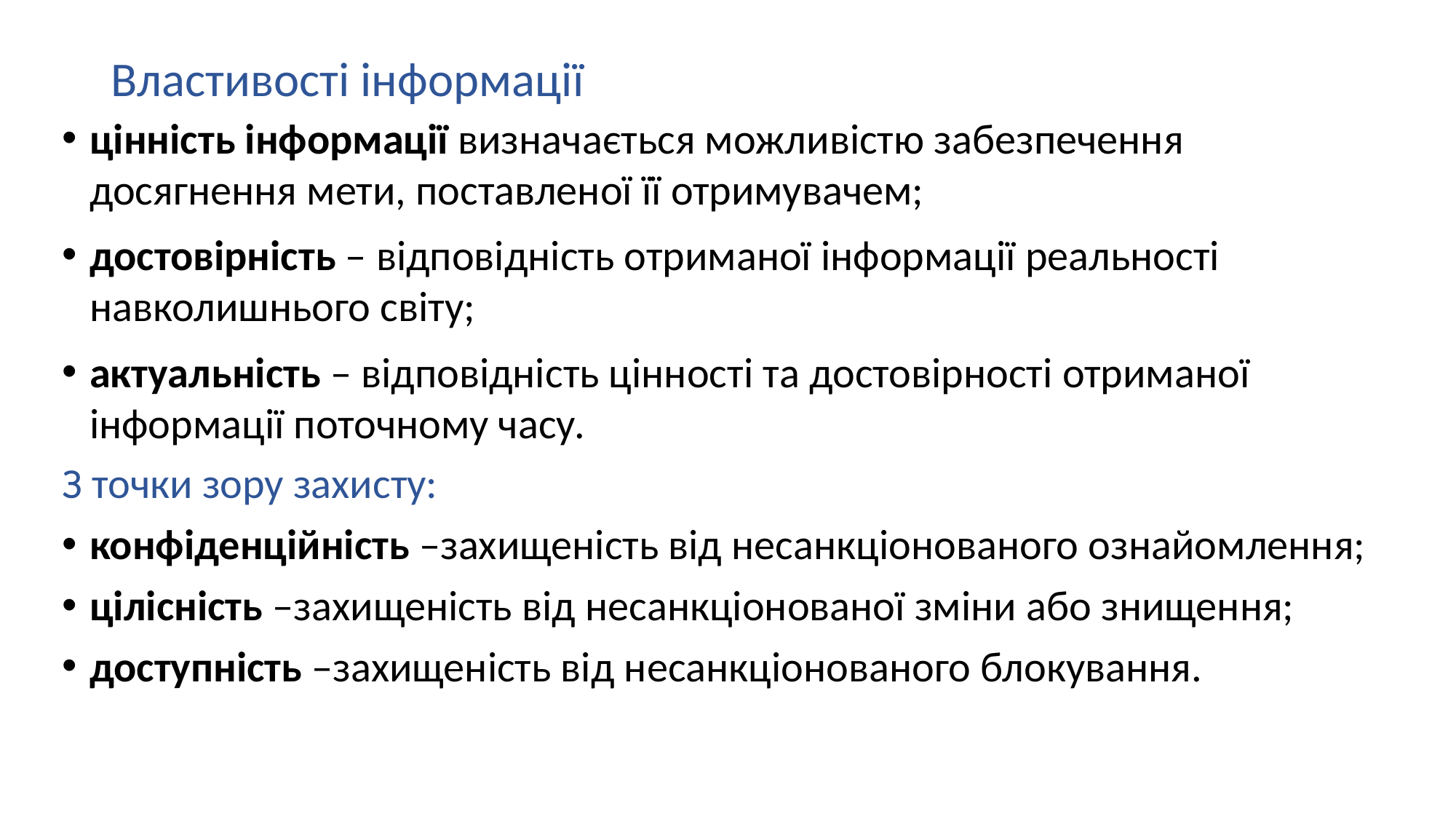

# Властивості інформації
цінність інформації визначається можливістю забезпечення досягнення мети, поставленої її отримувачем;
достовірність – відповідність отриманої інформації реальності навколишнього світу;
актуальність – відповідність цінності та достовірності отриманої інформації поточному часу.
З точки зору захисту:
конфіденційність –захищеність від несанкціонованого ознайомлення;
цілісність –захищеність від несанкціонованої зміни або знищення;
доступність –захищеність від несанкціонованого блокування.